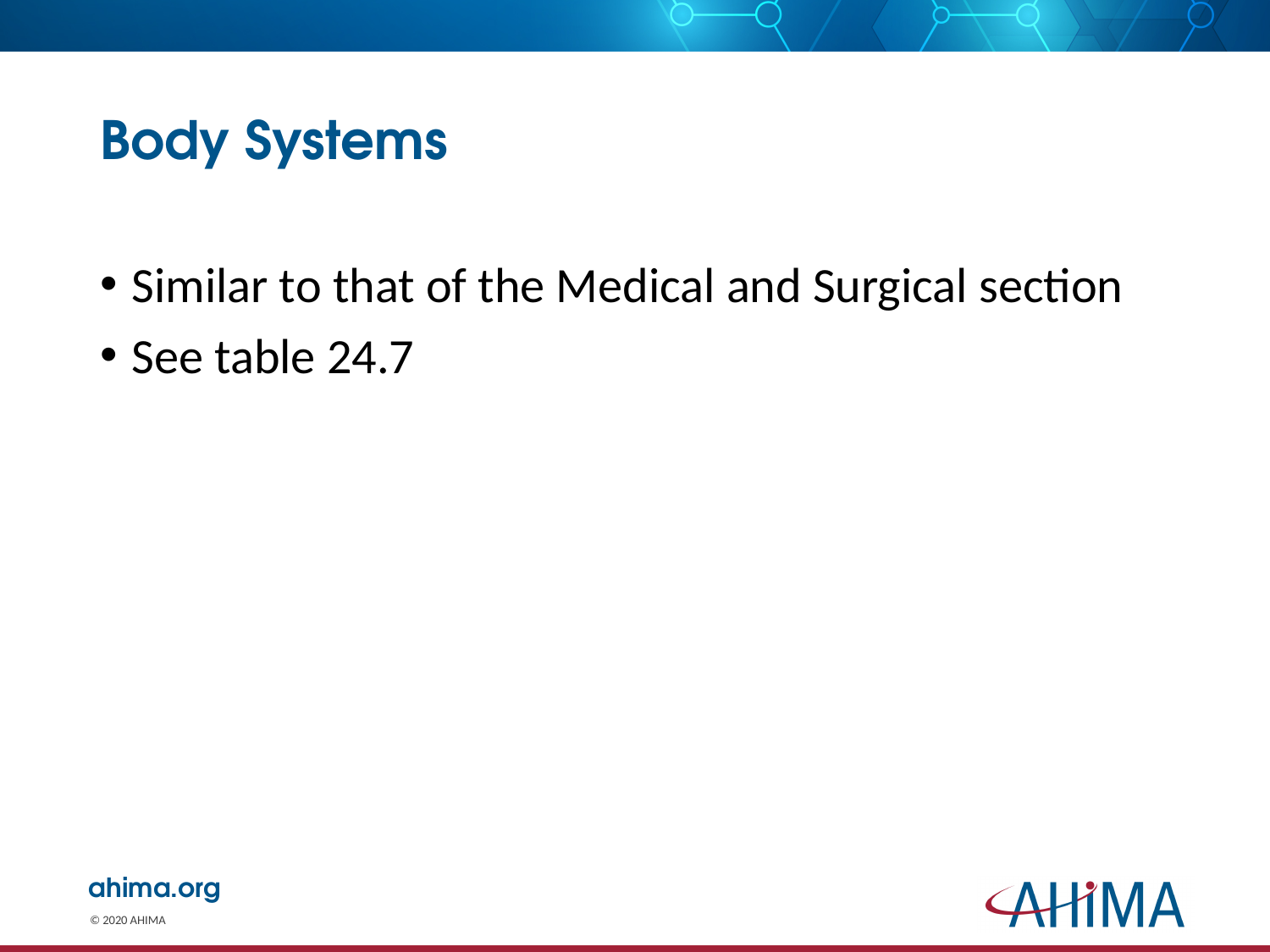

# Body Systems
Similar to that of the Medical and Surgical section
See table 24.7